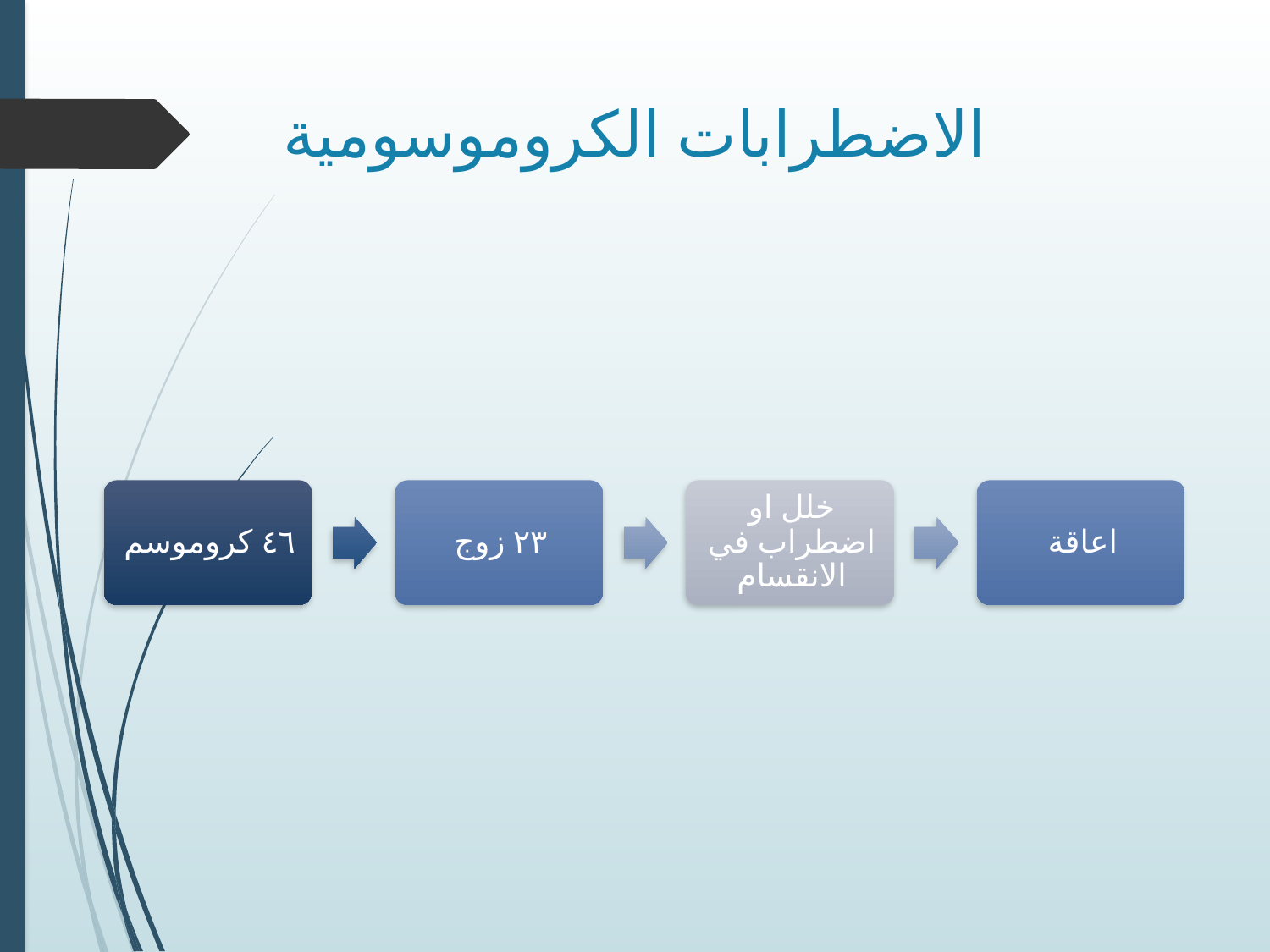

# الاضطرابات الكروموسومية
٤٦ كروموسم

٢٣ زوج

خلل او اضطراب في الانقسام

اعاقة